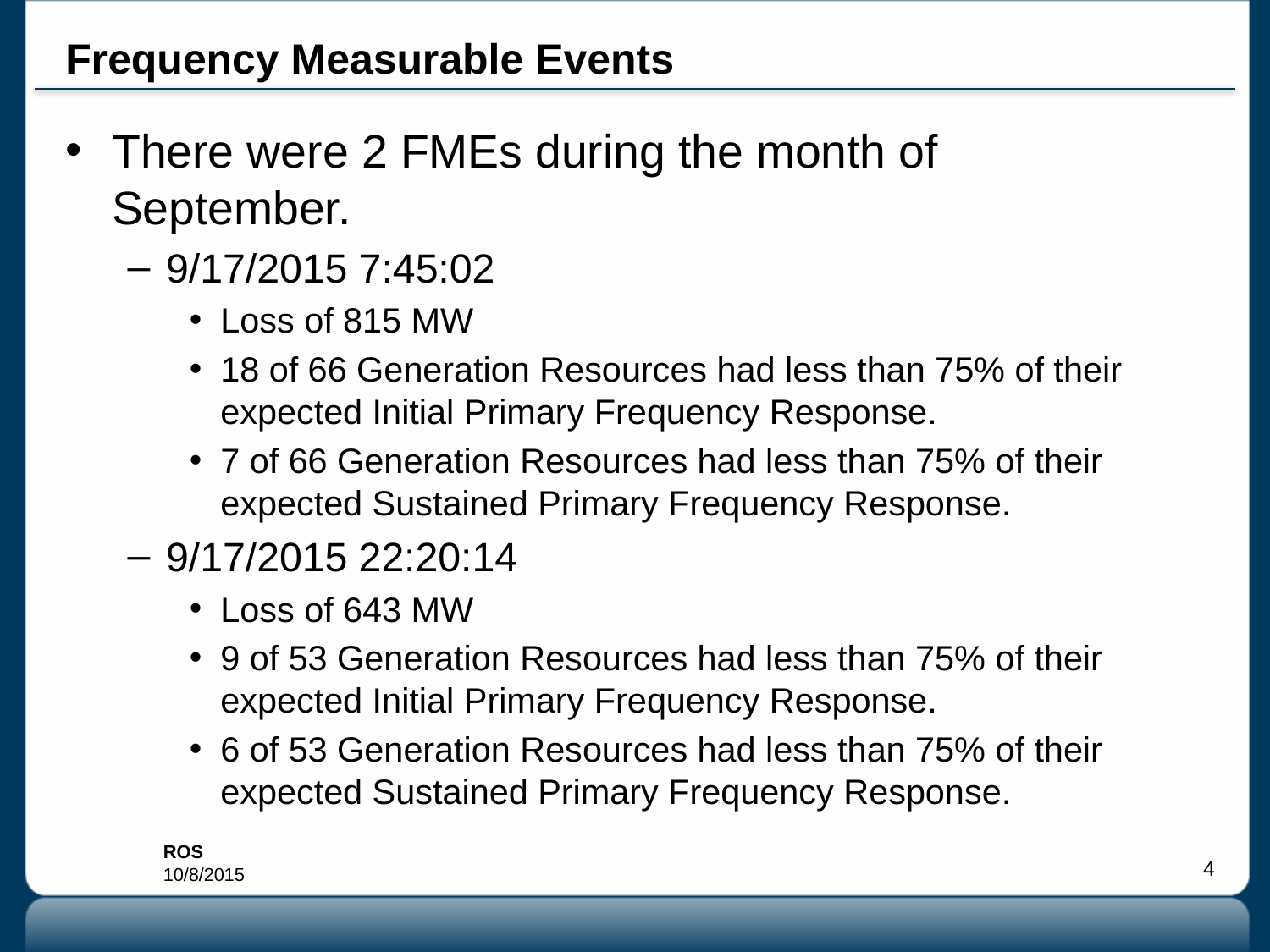

# Frequency Measurable Events
There were 2 FMEs during the month of September.
9/17/2015 7:45:02
Loss of 815 MW
18 of 66 Generation Resources had less than 75% of their expected Initial Primary Frequency Response.
7 of 66 Generation Resources had less than 75% of their expected Sustained Primary Frequency Response.
9/17/2015 22:20:14
Loss of 643 MW
9 of 53 Generation Resources had less than 75% of their expected Initial Primary Frequency Response.
6 of 53 Generation Resources had less than 75% of their expected Sustained Primary Frequency Response.